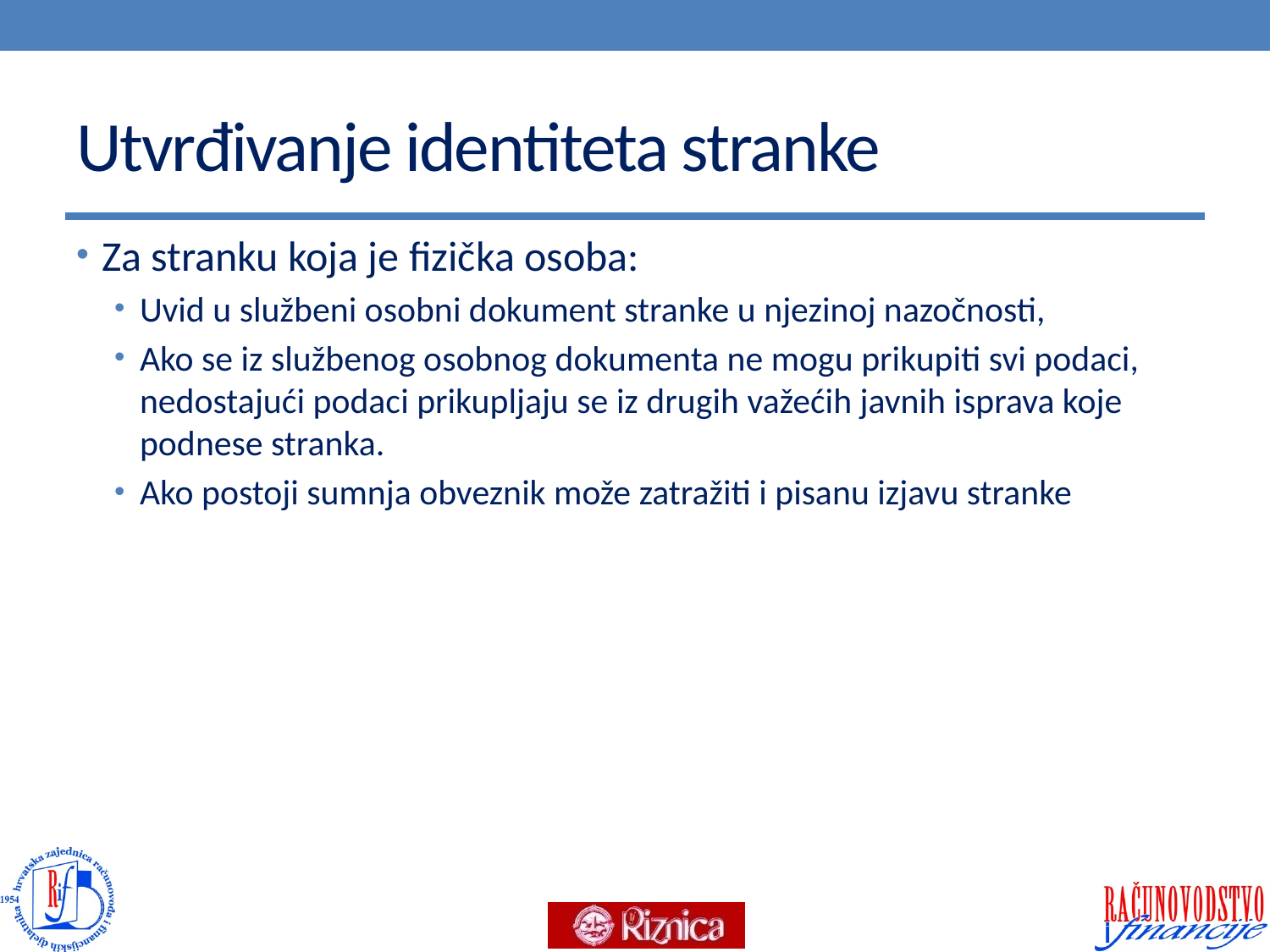

# Utvrđivanje identiteta stranke
Za stranku koja je fizička osoba:
Uvid u službeni osobni dokument stranke u njezinoj nazočnosti,
Ako se iz službenog osobnog dokumenta ne mogu prikupiti svi podaci, nedostajući podaci prikupljaju se iz drugih važećih javnih isprava koje podnese stranka.
Ako postoji sumnja obveznik može zatražiti i pisanu izjavu stranke